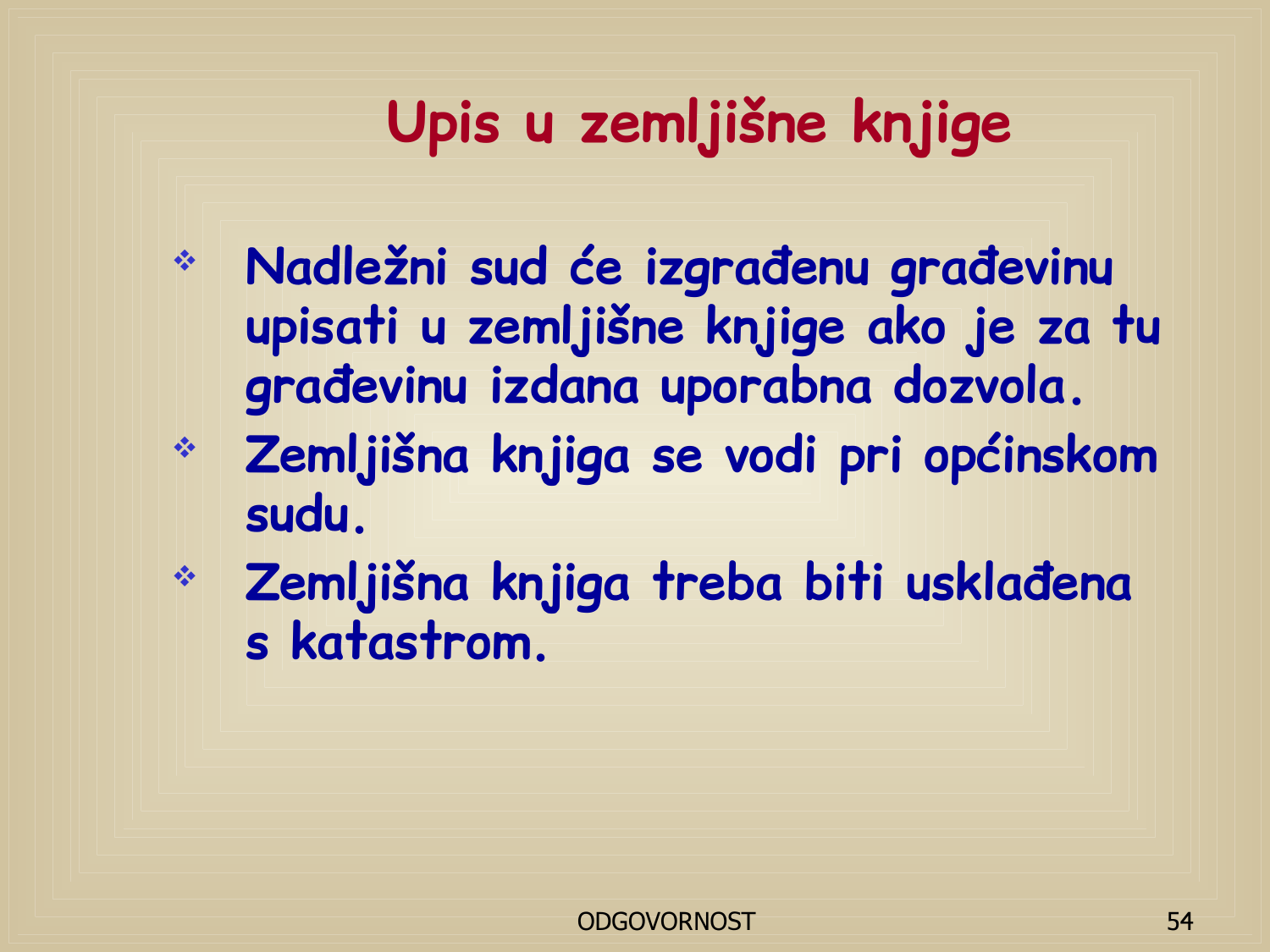

# Upis u zemljišne knjige
Nadležni sud će izgrađenu građevinu upisati u zemljišne knjige ako je za tu građevinu izdana uporabna dozvola.
Zemljišna knjiga se vodi pri općinskom sudu.
Zemljišna knjiga treba biti usklađena s katastrom.
ODGOVORNOST
54